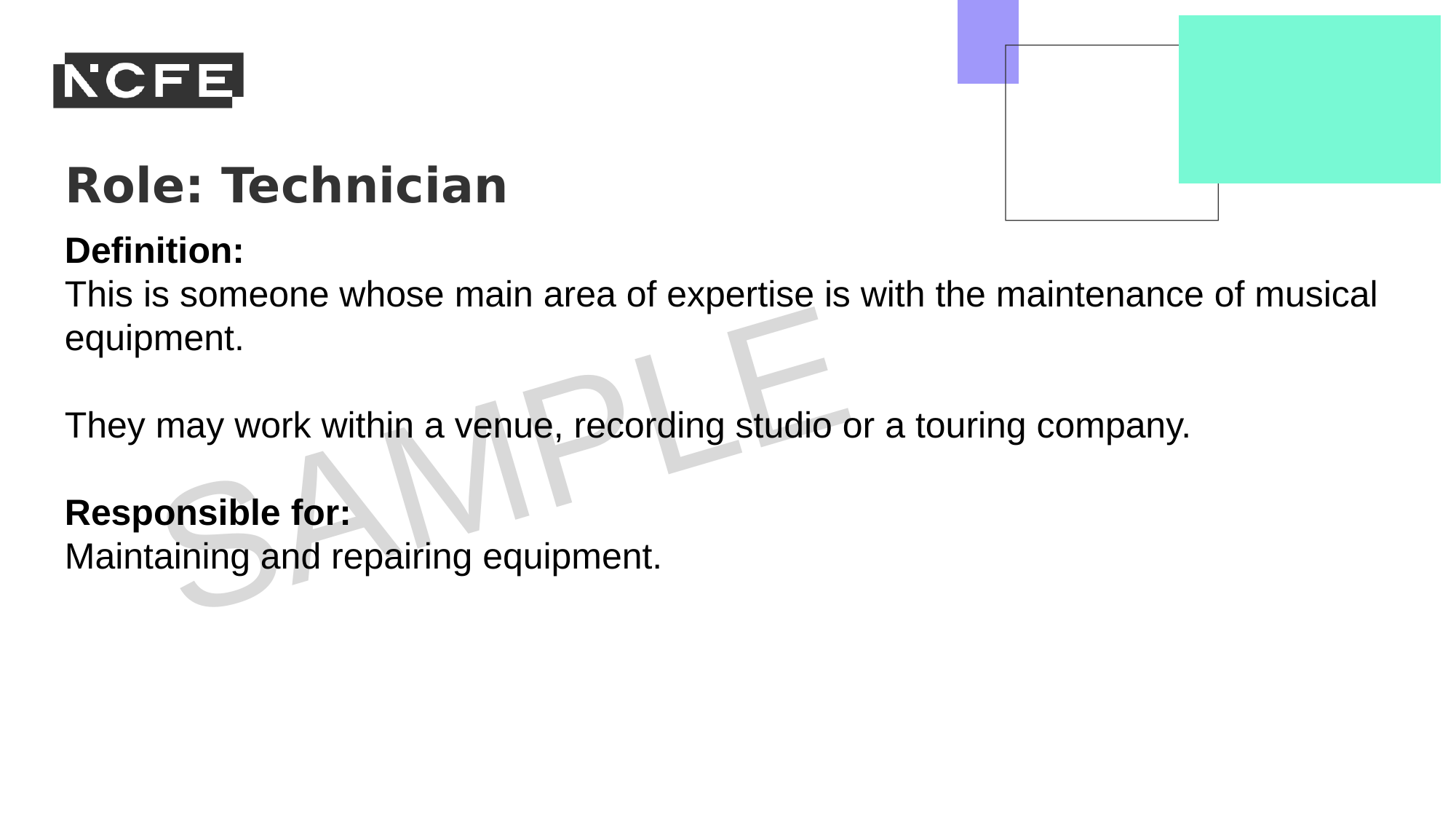

Role: Technician
Definition:
This is someone whose main area of expertise is with the maintenance of musical equipment.

They may work within a venue, recording studio or a touring company.

Responsible for:
Maintaining and repairing equipment.